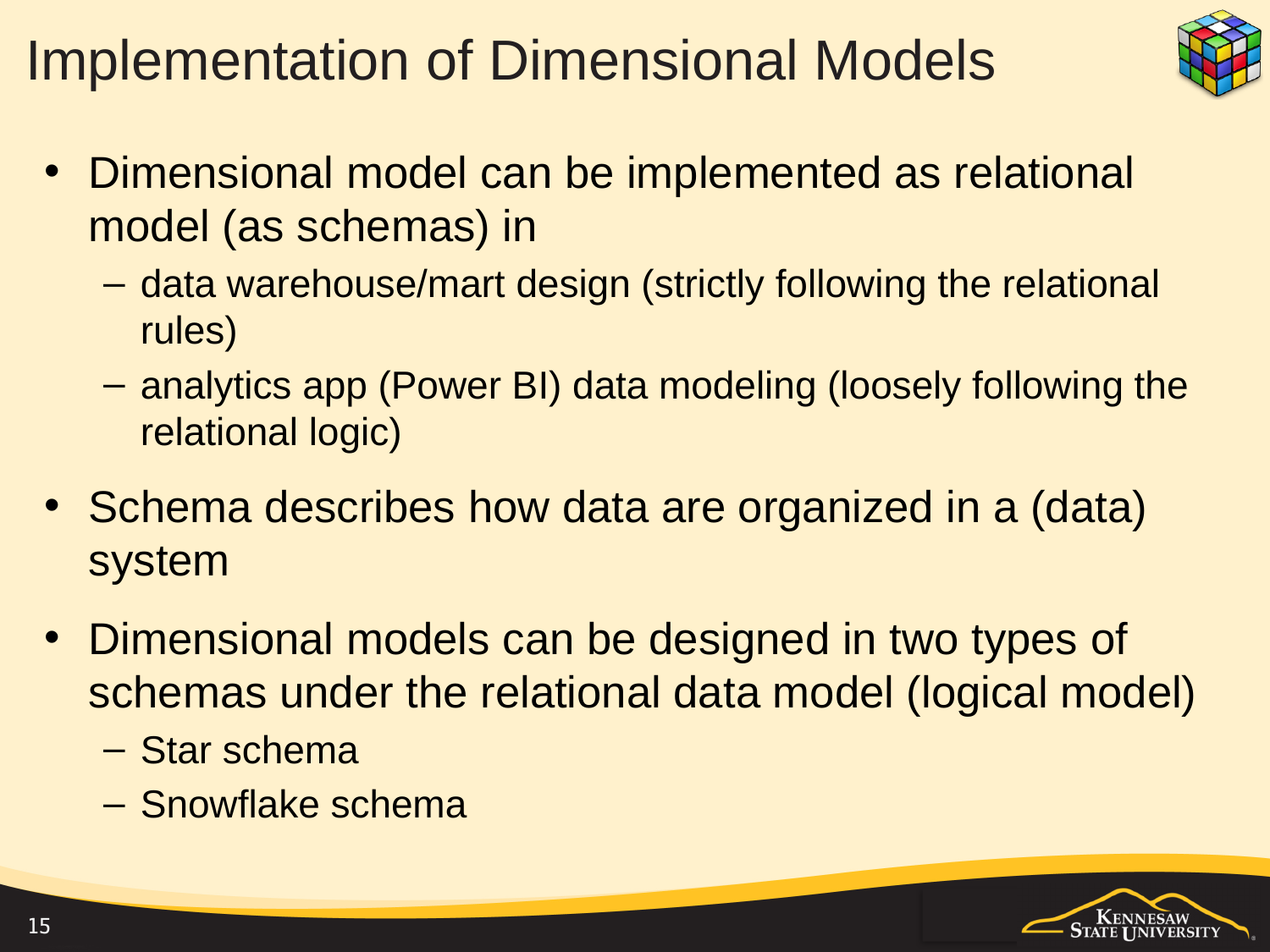

# Implementation of Dimensional Models
Dimensional model can be implemented as relational model (as schemas) in
data warehouse/mart design (strictly following the relational rules)
analytics app (Power BI) data modeling (loosely following the relational logic)
Schema describes how data are organized in a (data) system
Dimensional models can be designed in two types of schemas under the relational data model (logical model)
Star schema
Snowflake schema
15